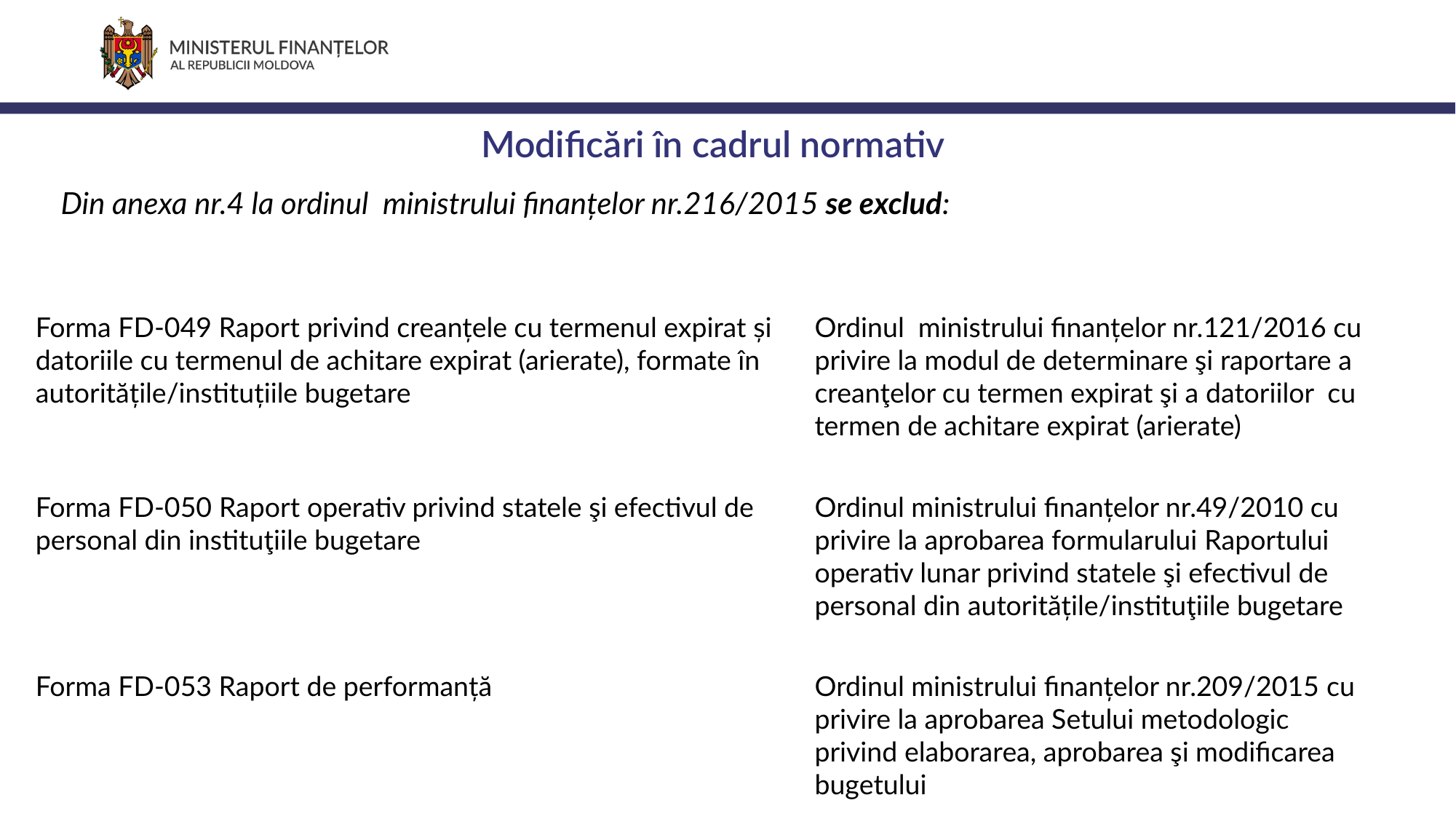

Modificări în cadrul normativ
Din anexa nr.4 la ordinul  ministrului finanțelor nr.216/2015 se exclud:

| Forma FD-049 Raport privind creanțele cu termenul expirat și datoriile cu termenul de achitare expirat (arierate), formate în autoritățile/instituțiile bugetare | Ordinul ministrului finanțelor nr.121/2016 cu privire la modul de determinare şi raportare a creanţelor cu termen expirat şi a datoriilor cu termen de achitare expirat (arierate) |
| --- | --- |
| Forma FD-050 Raport operativ privind statele şi efectivul de personal din instituţiile bugetare | Ordinul ministrului finanțelor nr.49/2010 cu privire la aprobarea formularului Raportului operativ lunar privind statele şi efectivul de personal din autoritățile/instituţiile bugetare |
| Forma FD-053 Raport de performanță | Ordinul ministrului finanțelor nr.209/2015 cu privire la aprobarea Setului metodologic privind elaborarea, aprobarea şi modificarea bugetului |